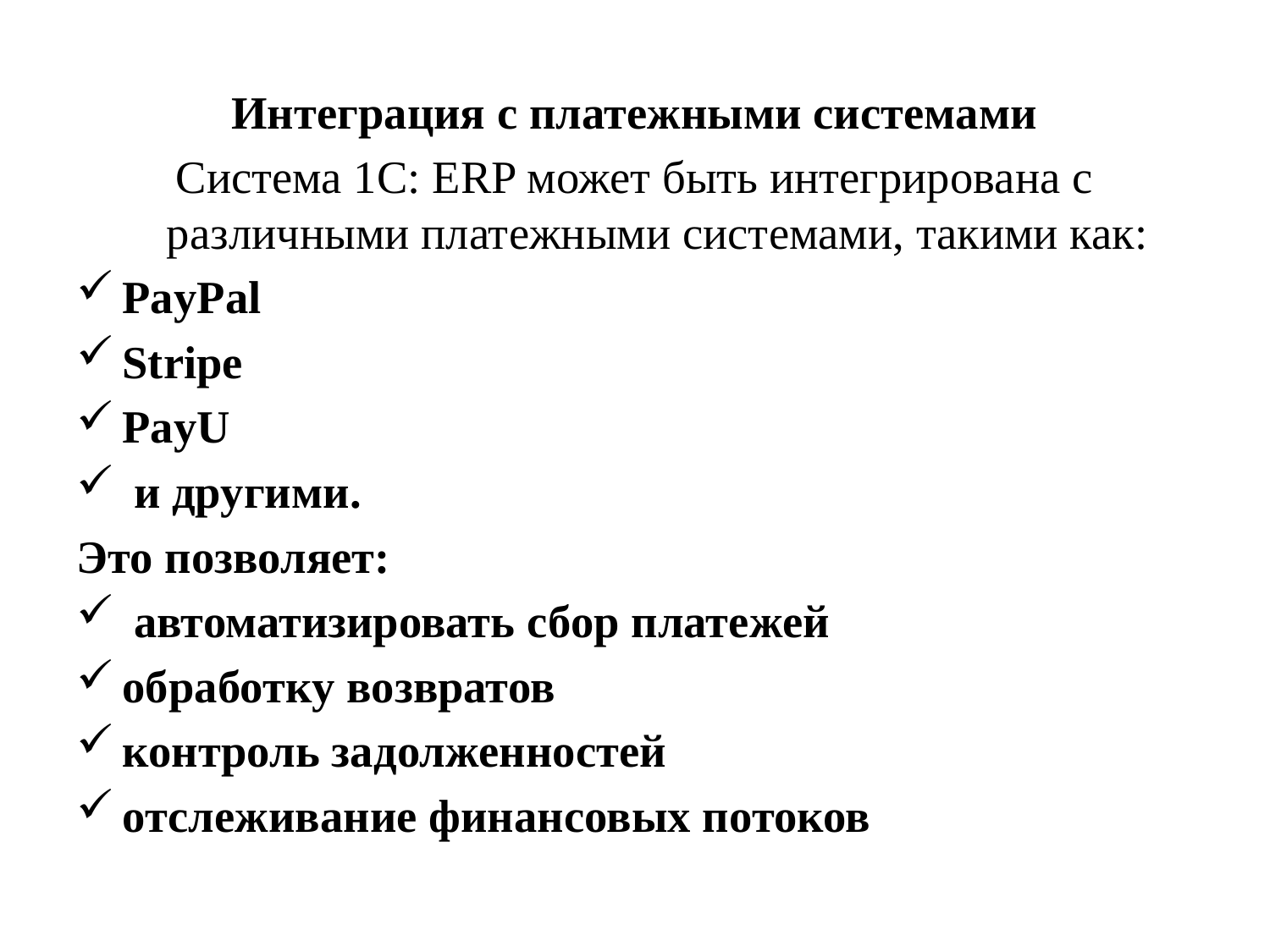

Интеграция с платежными системами
Система 1С: ERP может быть интегрирована с различными платежными системами, такими как:
PayPal
Stripe
PayU
 и другими.
Это позволяет:
 автоматизировать сбор платежей
обработку возвратов
контроль задолженностей
отслеживание финансовых потоков